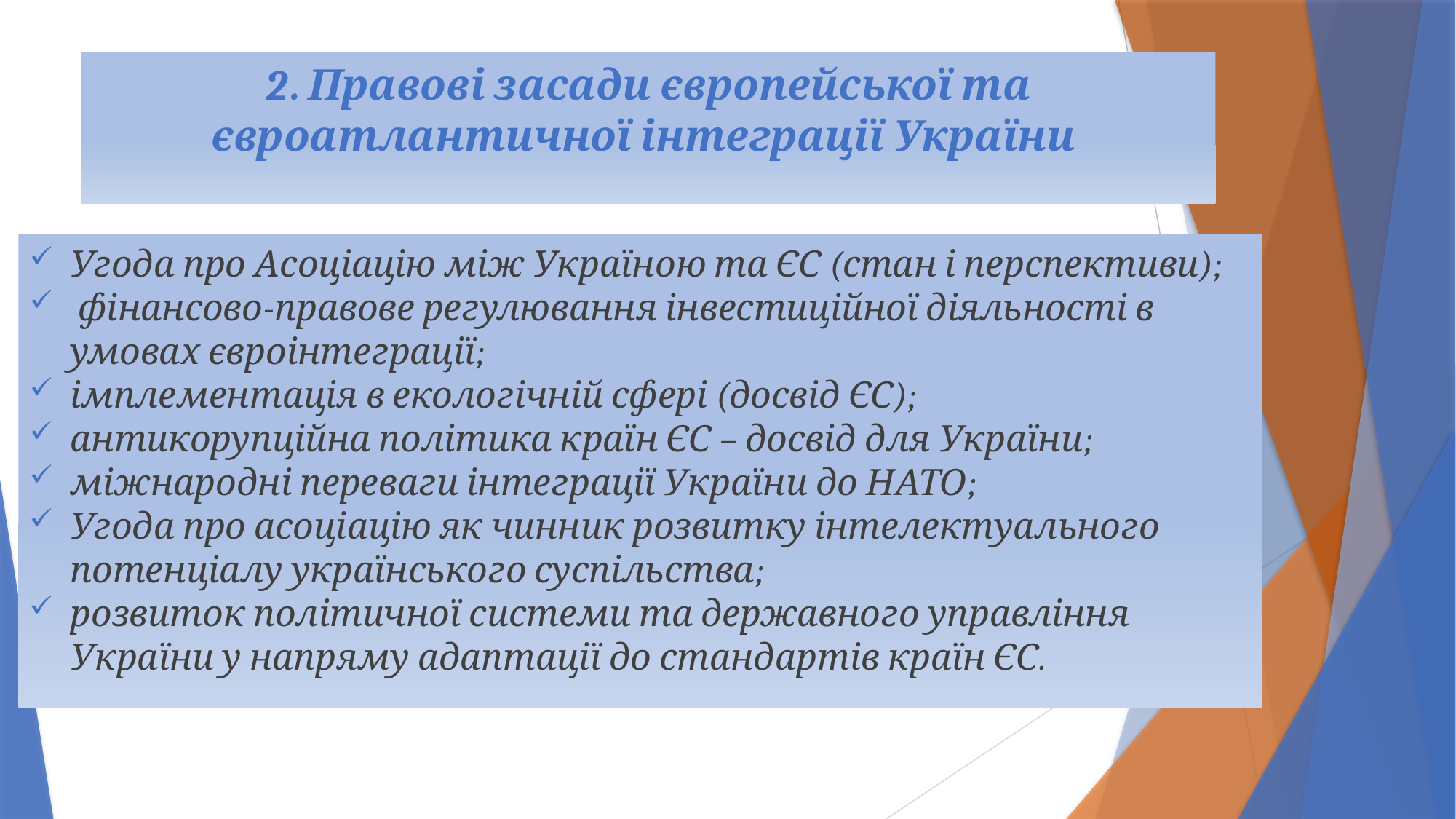

# 2. Правові засади європейської та євроатлантичної інтеграції України
Угода про Асоціацію між Україною та ЄС (стан і перспективи);
 фінансово-правове регулювання інвестиційної діяльності в умовах євроінтеграції;
імплементація в екологічній сфері (досвід ЄС);
антикорупційна політика країн ЄС – досвід для України;
міжнародні переваги інтеграції України до НАТО;
Угода про асоціацію як чинник розвитку інтелектуального потенціалу українського суспільства;
розвиток політичної системи та державного управління України у напряму адаптації до стандартів країн ЄС.